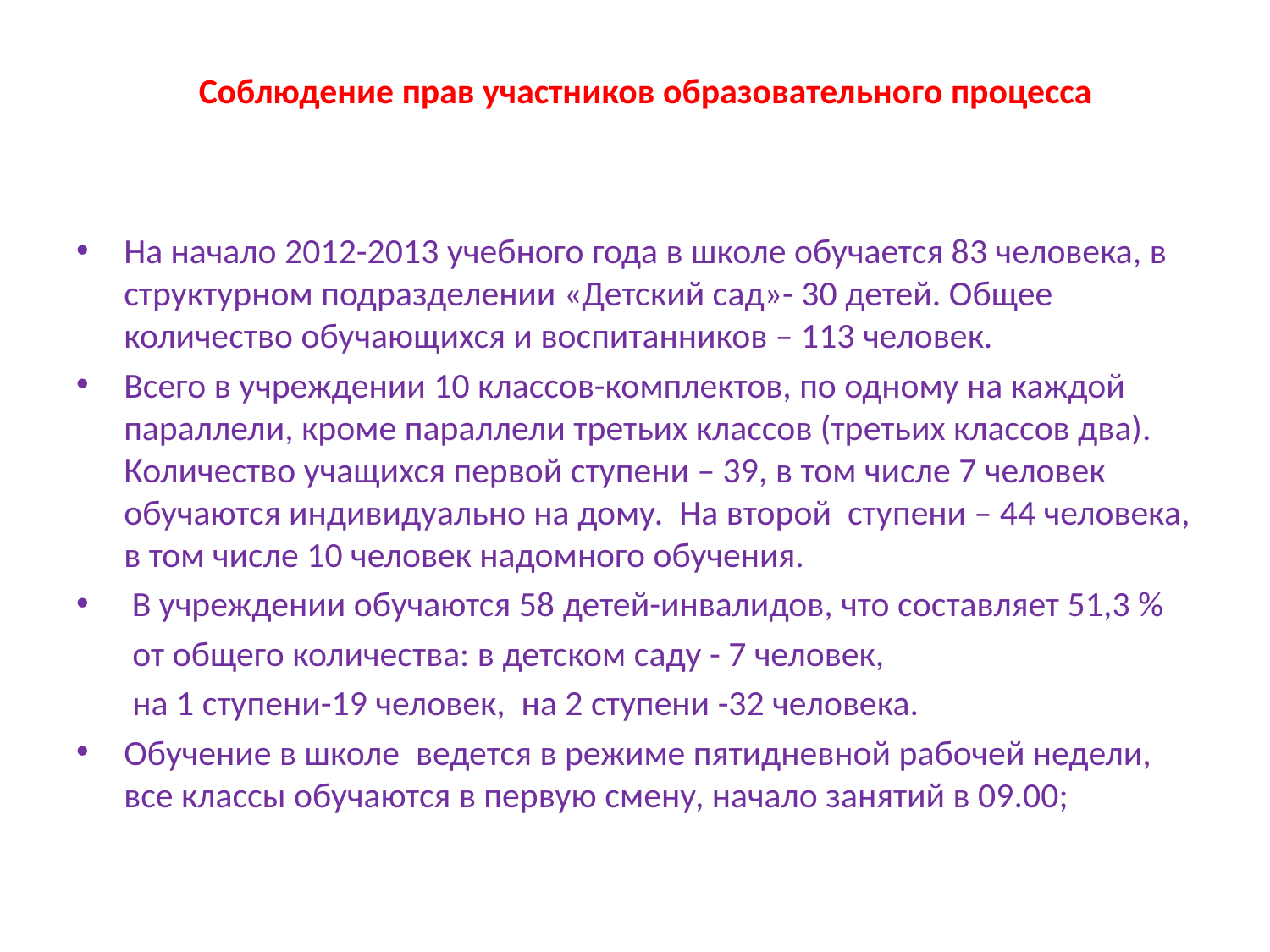

# Соблюдение прав участников образовательного процесса
На начало 2012-2013 учебного года в школе обучается 83 человека, в структурном подразделении «Детский сад»- 30 детей. Общее количество обучающихся и воспитанников – 113 человек.
Всего в учреждении 10 классов-комплектов, по одному на каждой параллели, кроме параллели третьих классов (третьих классов два). Количество учащихся первой ступени – 39, в том числе 7 человек  обучаются индивидуально на дому.  На второй  ступени – 44 человека, в том числе 10 человек надомного обучения.
 В учреждении обучаются 58 детей-инвалидов, что составляет 51,3 %
       от общего количества: в детском саду - 7 человек,
       на 1 ступени-19 человек,  на 2 ступени -32 человека.
Обучение в школе  ведется в режиме пятидневной рабочей недели, все классы обучаются в первую смену, начало занятий в 09.00;